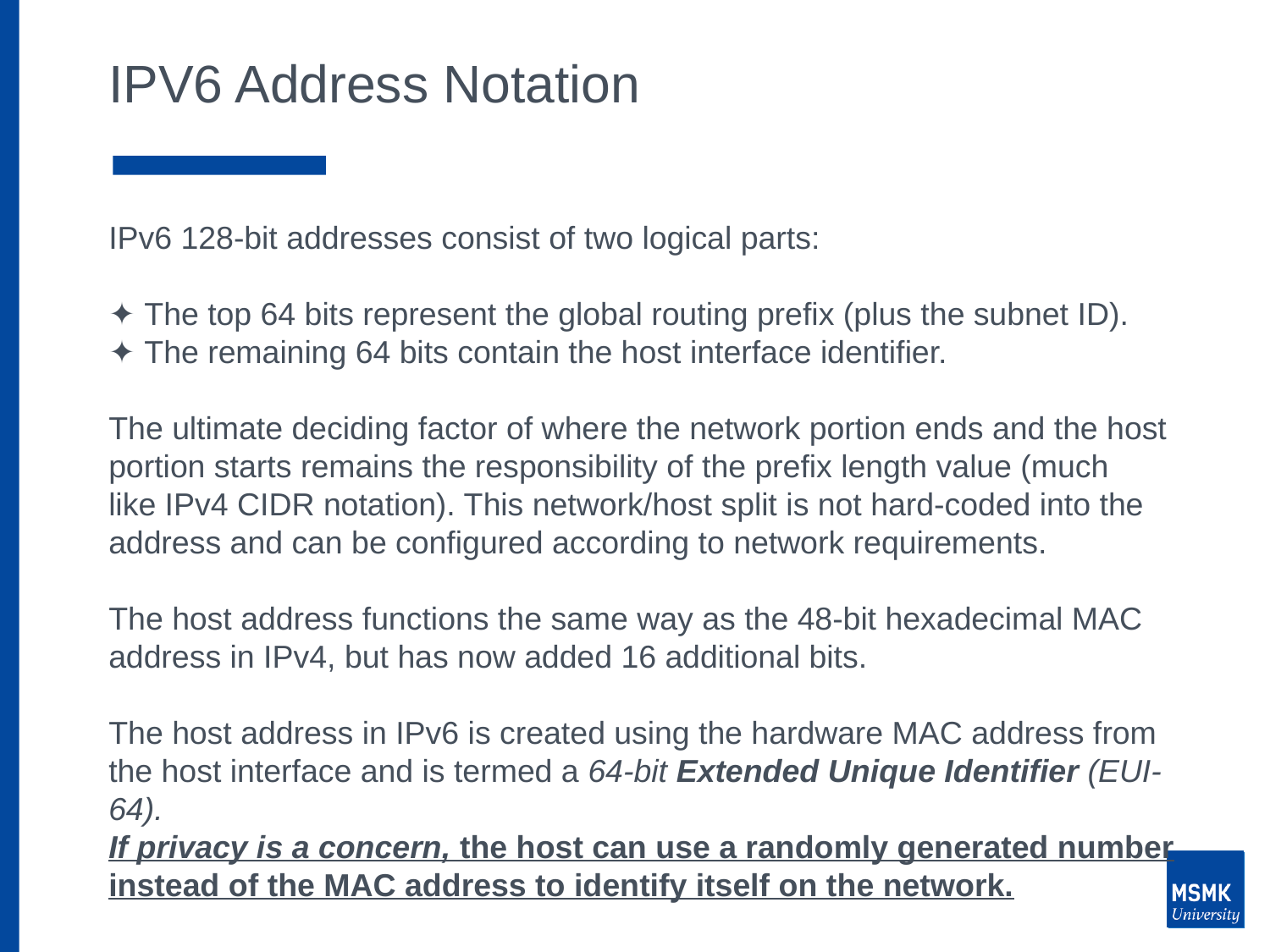

# IPV6 Address Notation
IPv6 128-bit addresses consist of two logical parts:

✦ The top 64 bits represent the global routing prefix (plus the subnet ID).
✦ The remaining 64 bits contain the host interface identifier.

The ultimate deciding factor of where the network portion ends and the host
portion starts remains the responsibility of the prefix length value (much
like IPv4 CIDR notation). This network/host split is not hard-coded into the
address and can be configured according to network requirements.

The host address functions the same way as the 48-bit hexadecimal MAC
address in IPv4, but has now added 16 additional bits.

The host address in IPv6 is created using the hardware MAC address from the host interface and is termed a 64-bit Extended Unique Identifier (EUI-64).
If privacy is a concern, the host can use a randomly generated number instead of the MAC address to identify itself on the network.